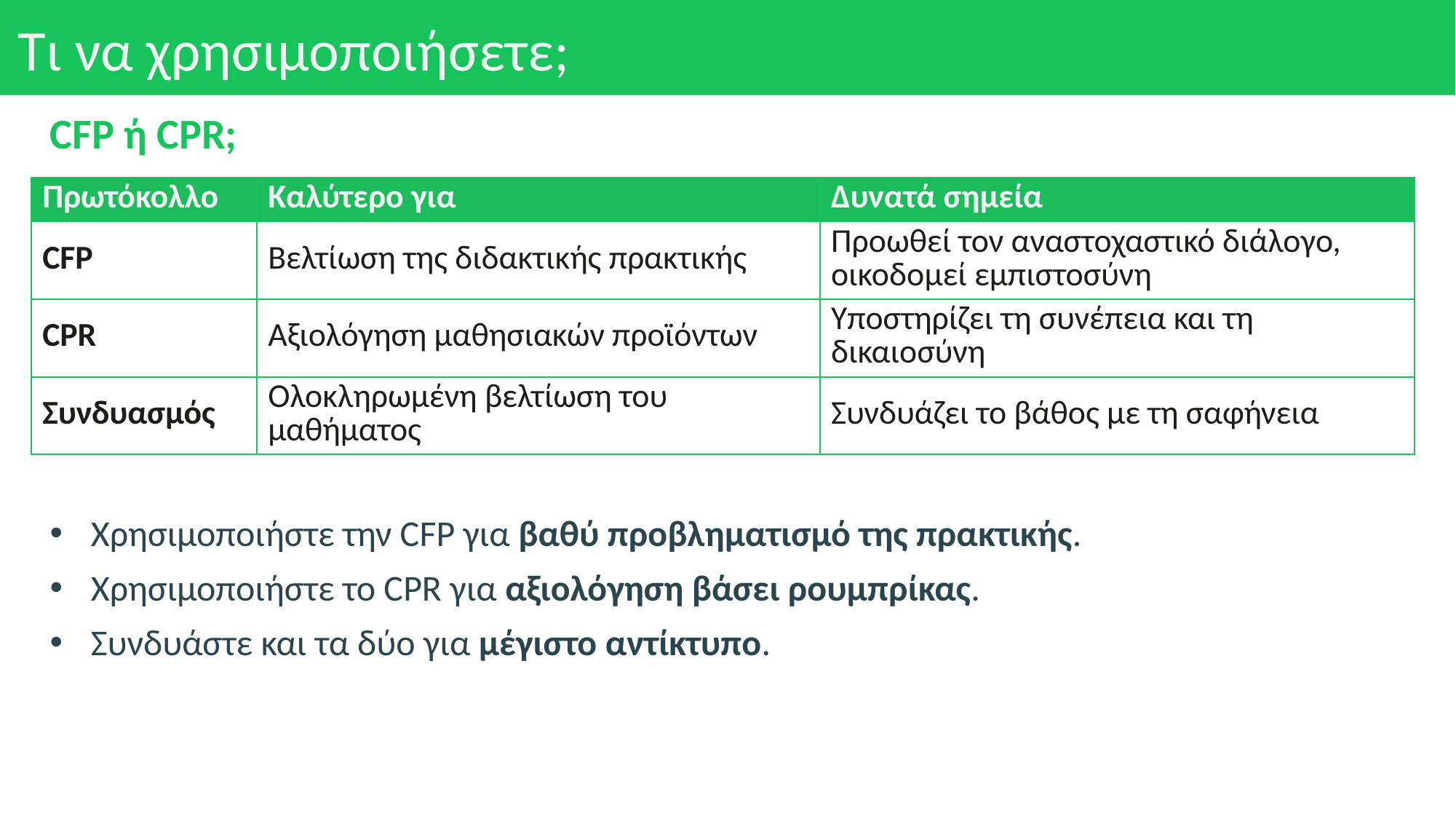

# Τι να χρησιμοποιήσετε;
CFP ή CPR;
| Πρωτόκολλο | Καλύτερο για | Δυνατά σημεία |
| --- | --- | --- |
| CFP | Βελτίωση της διδακτικής πρακτικής | Προωθεί τον αναστοχαστικό διάλογο, οικοδομεί εμπιστοσύνη |
| CPR | Αξιολόγηση μαθησιακών προϊόντων | Υποστηρίζει τη συνέπεια και τη δικαιοσύνη |
| Συνδυασμός | Ολοκληρωμένη βελτίωση του μαθήματος | Συνδυάζει το βάθος με τη σαφήνεια |
Χρησιμοποιήστε την CFP για βαθύ προβληματισμό της πρακτικής.
Χρησιμοποιήστε το CPR για αξιολόγηση βάσει ρουμπρίκας.
Συνδυάστε και τα δύο για μέγιστο αντίκτυπο.